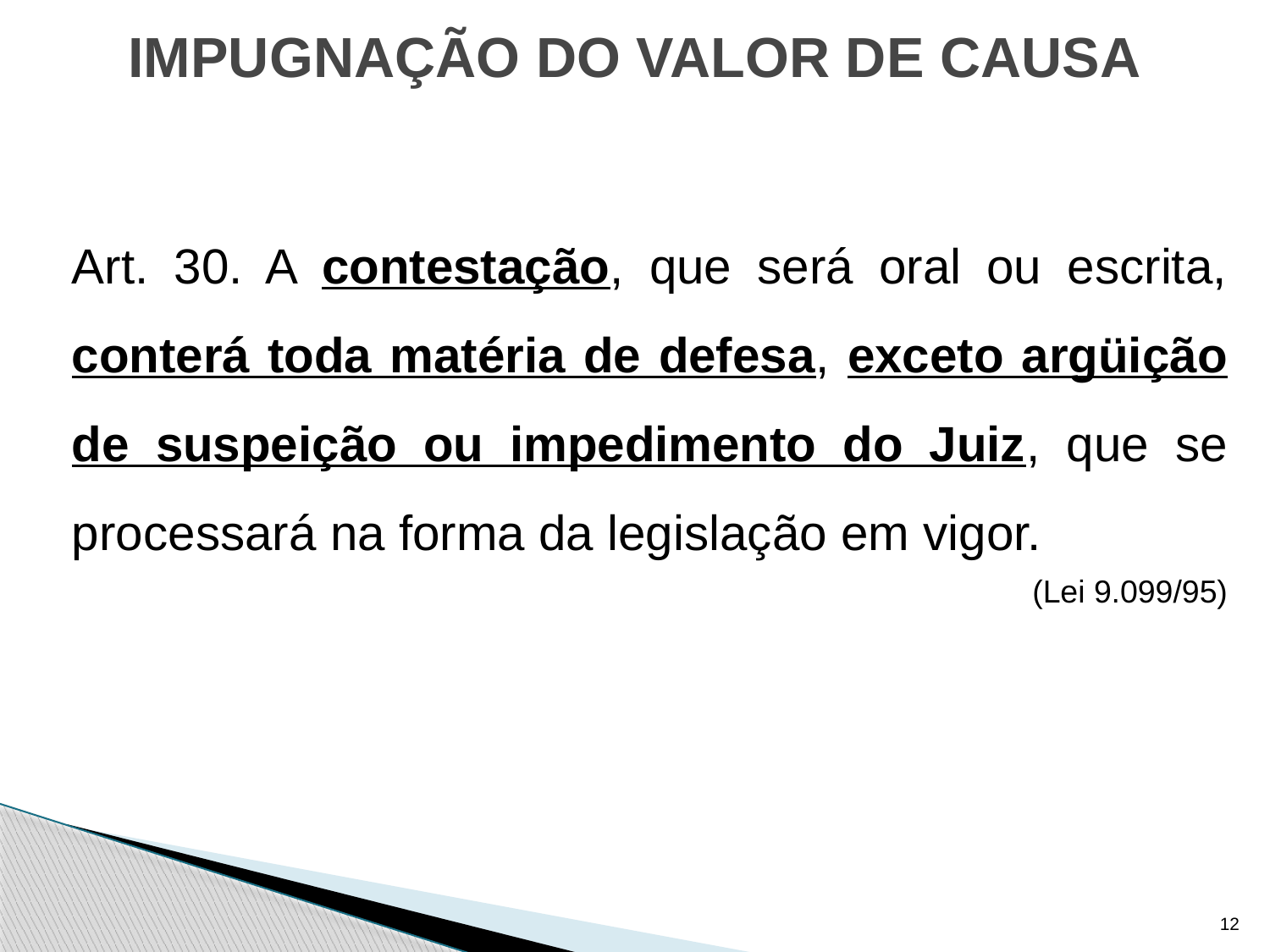

# IMPUGNAÇÃO DO VALOR DE CAUSA

Art. 30. A contestação, que será oral ou escrita, conterá toda matéria de defesa, exceto argüição de suspeição ou impedimento do Juiz, que se processará na forma da legislação em vigor.
(Lei 9.099/95)
12